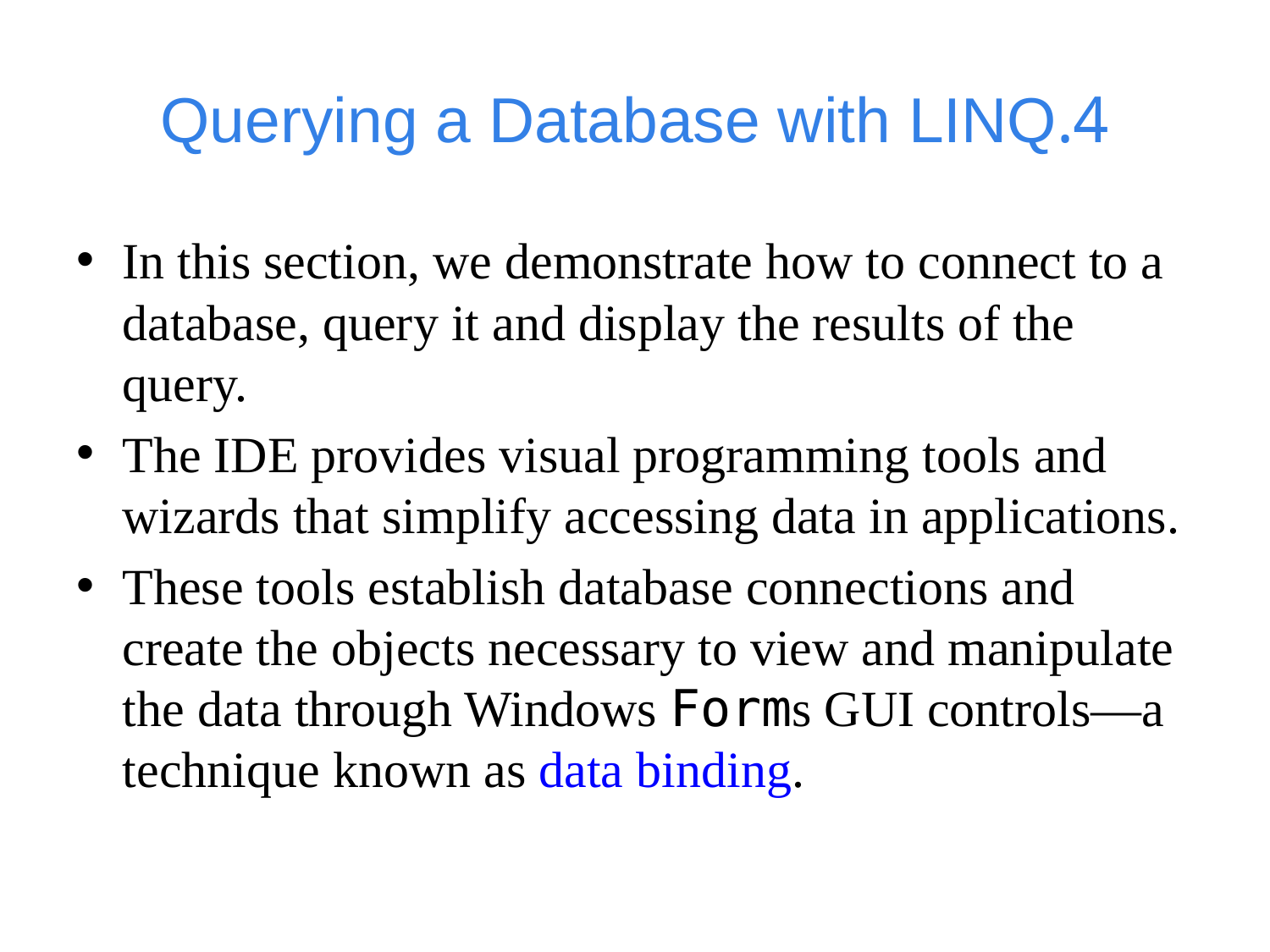

# 4.Querying a Database with LINQ
In this section, we demonstrate how to connect to a database, query it and display the results of the query.
The IDE provides visual programming tools and wizards that simplify accessing data in applications.
These tools establish database connections and create the objects necessary to view and manipulate the data through Windows Forms GUI controls—a technique known as data binding.